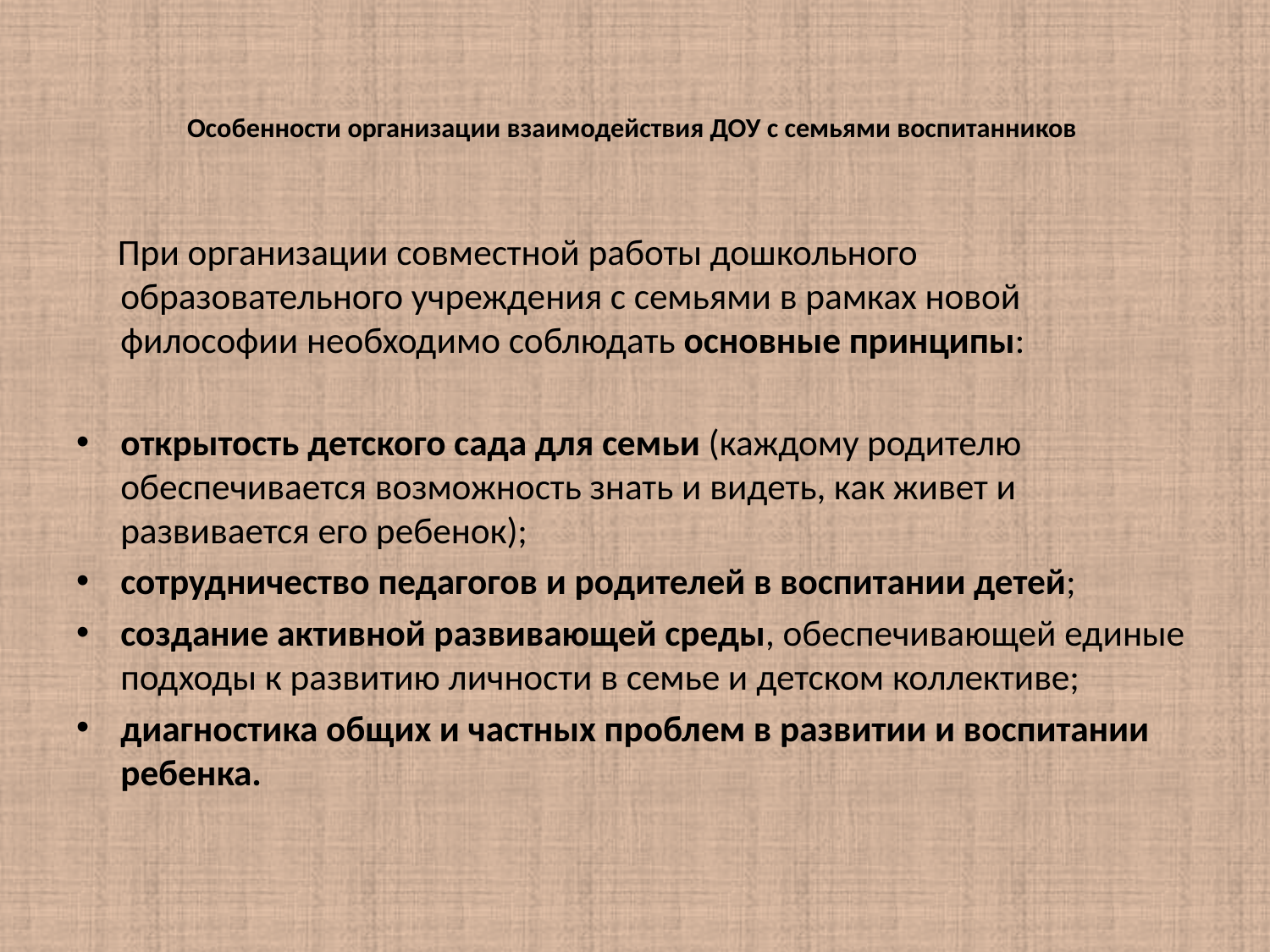

# Особенности организации взаимодействия ДОУ с семьями воспитанников
     При организации совместной работы дошкольного образовательного учреждения с семьями в рамках новой философии необходимо соблюдать основные принципы:

открытость детского сада для семьи (каждому родителю обеспечивается возможность знать и видеть, как живет и развивается его ребенок);
сотрудничество педагогов и родителей в воспитании детей;
создание активной развивающей среды, обеспечивающей единые подходы к развитию личности в семье и детском коллективе;
диагностика общих и частных проблем в развитии и воспитании ребенка.